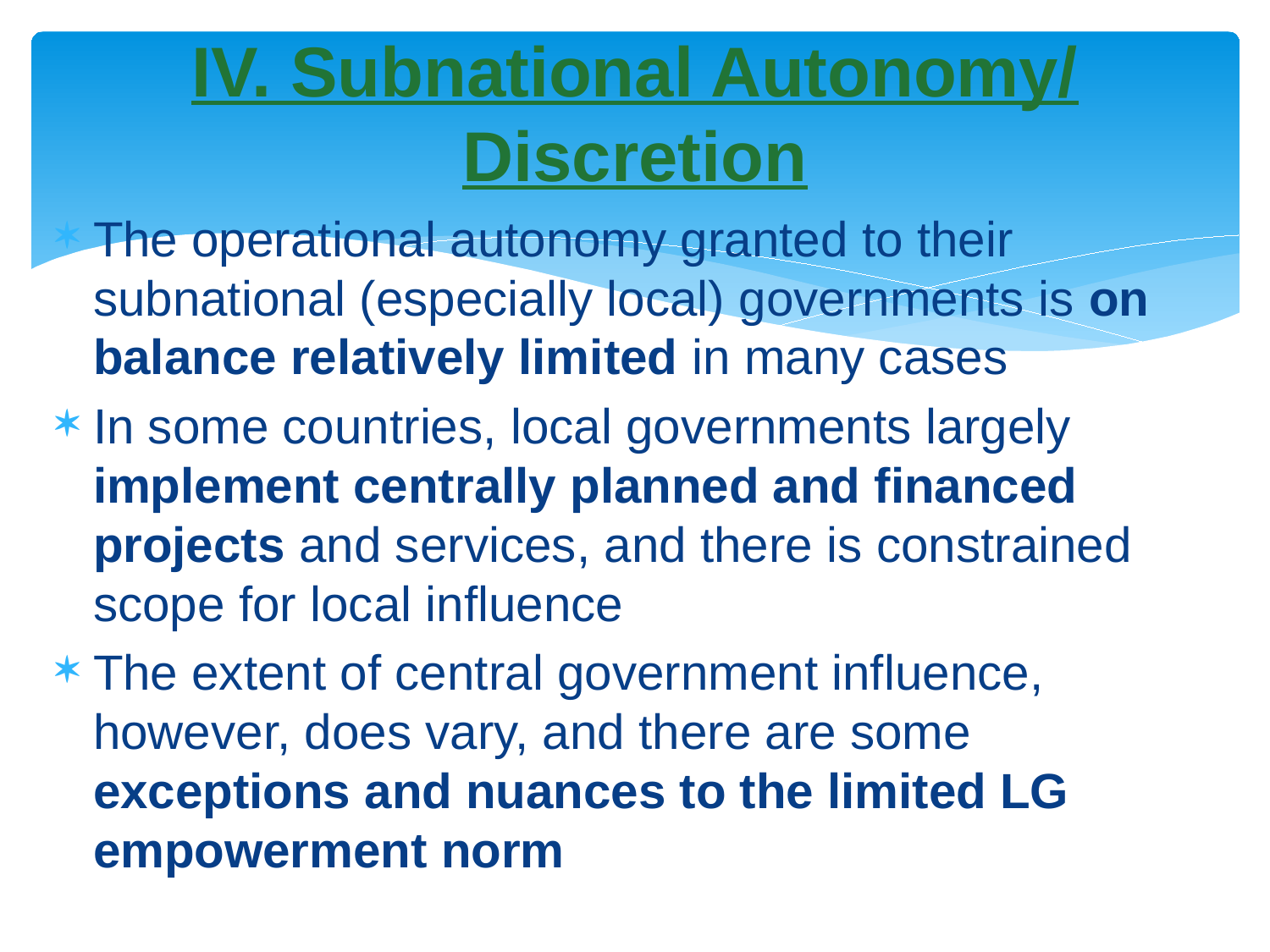

# IV. Subnational Autonomy/ Discretion
The operational autonomy granted to their subnational (especially local) governments is on balance relatively limited in many cases
In some countries, local governments largely implement centrally planned and financed projects and services, and there is constrained scope for local influence
The extent of central government influence, however, does vary, and there are some exceptions and nuances to the limited LG empowerment norm